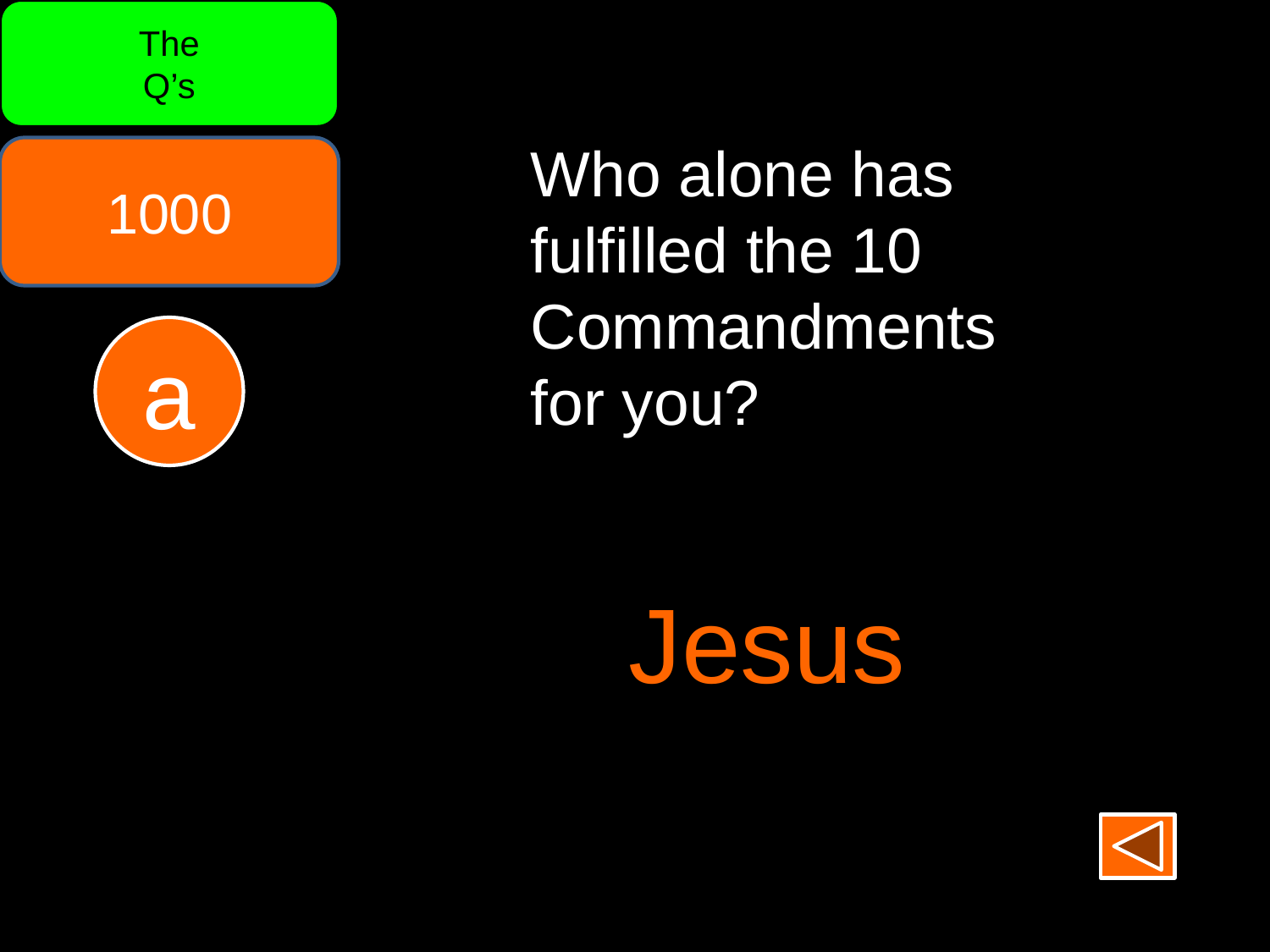

The
Q’s
Who alone has
fulfilled the 10
Commandments
for you?
1000
a
Jesus